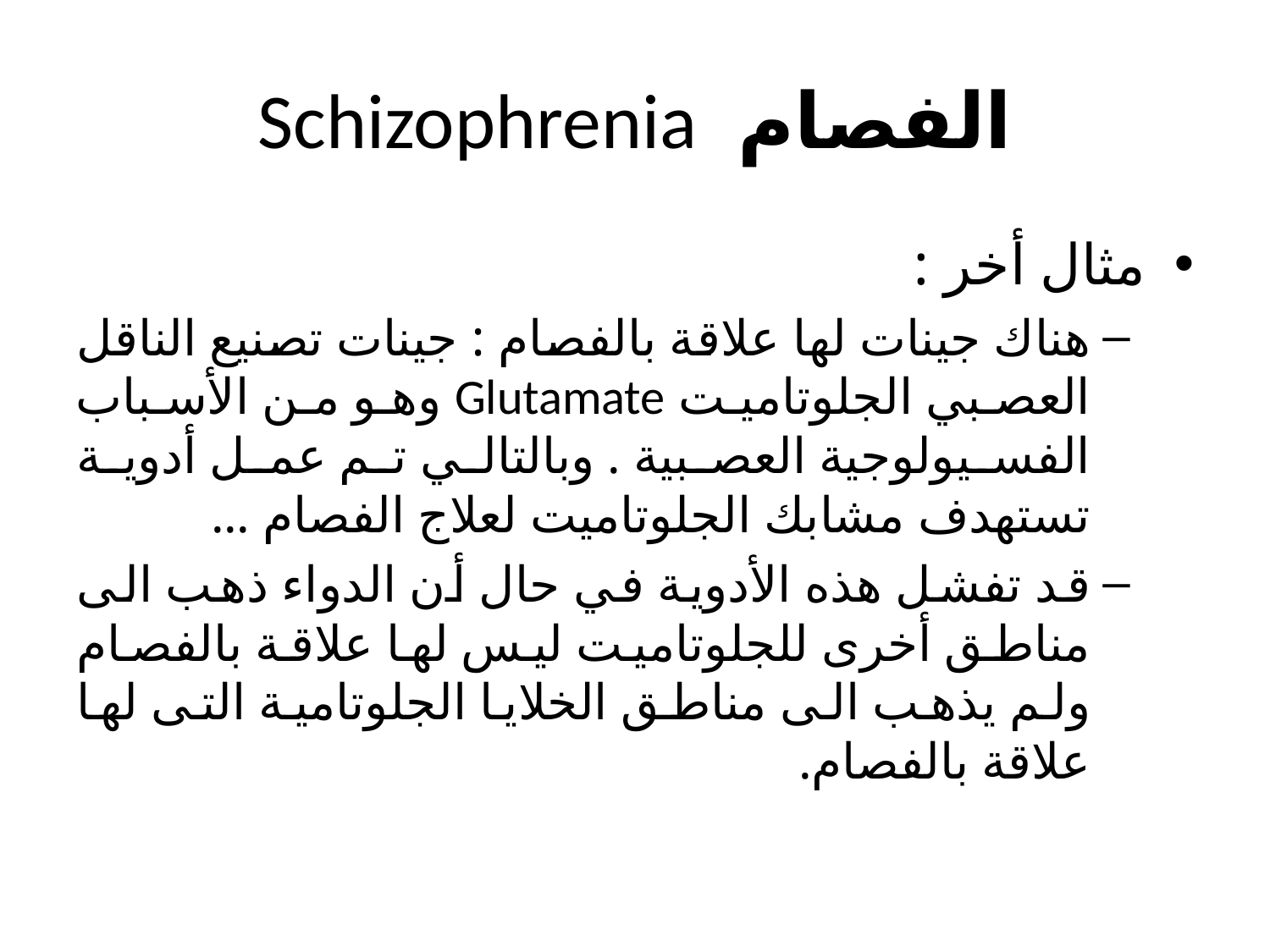

# الفصام  Schizophrenia
مثال أخر :
هناك جينات لها علاقة بالفصام : جينات تصنيع الناقل العصبي الجلوتاميت Glutamate وهو من الأسباب الفسيولوجية العصبية . وبالتالي تم عمل أدوية تستهدف مشابك الجلوتاميت لعلاج الفصام ...
قد تفشل هذه الأدوية في حال أن الدواء ذهب الى مناطق أخرى للجلوتاميت ليس لها علاقة بالفصام ولم يذهب الى مناطق الخلايا الجلوتامية التى لها علاقة بالفصام.